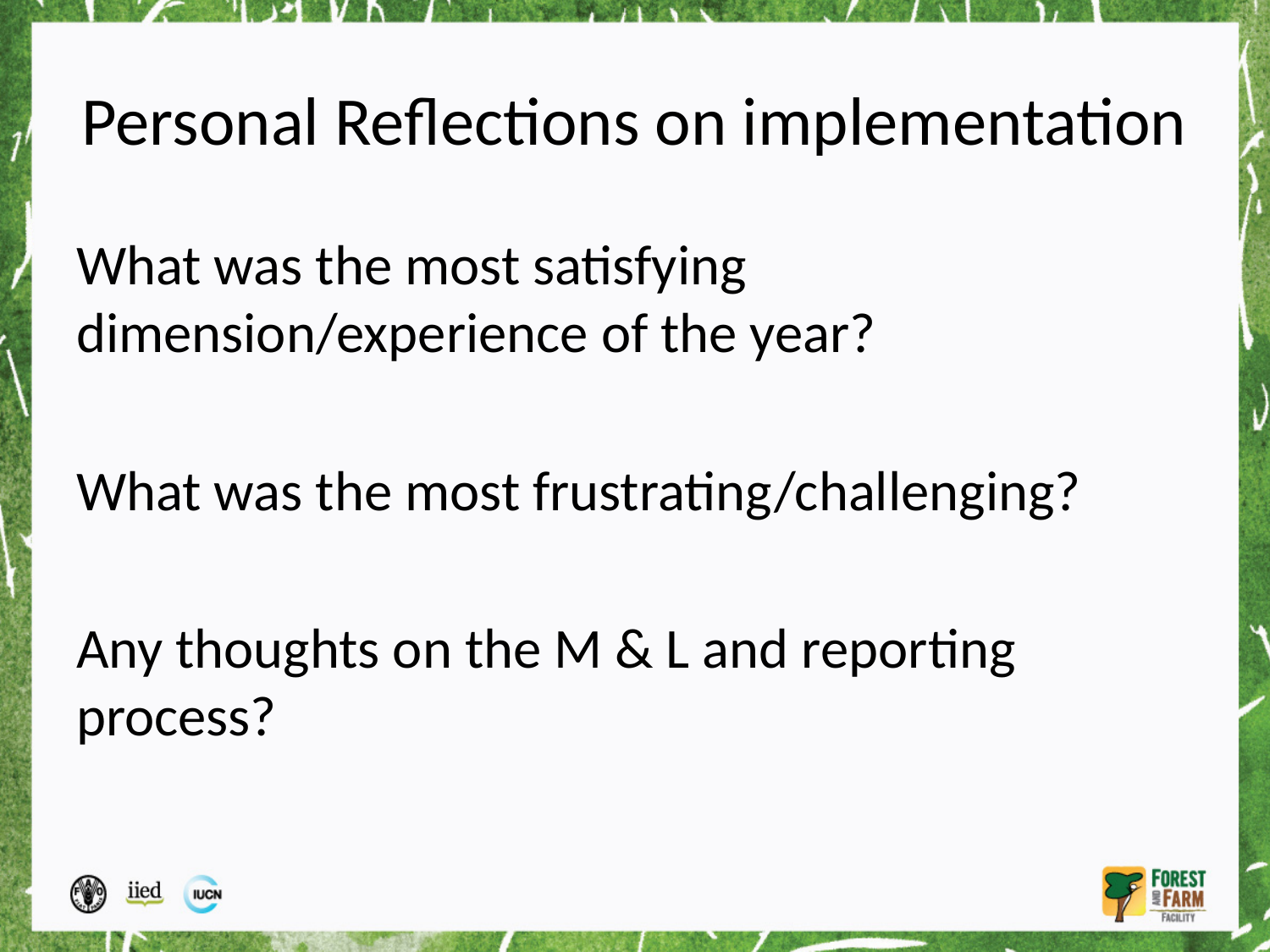

# Personal Reflections on implementation
What was the most satisfying dimension/experience of the year?

What was the most frustrating/challenging?

Any thoughts on the M & L and reporting process?